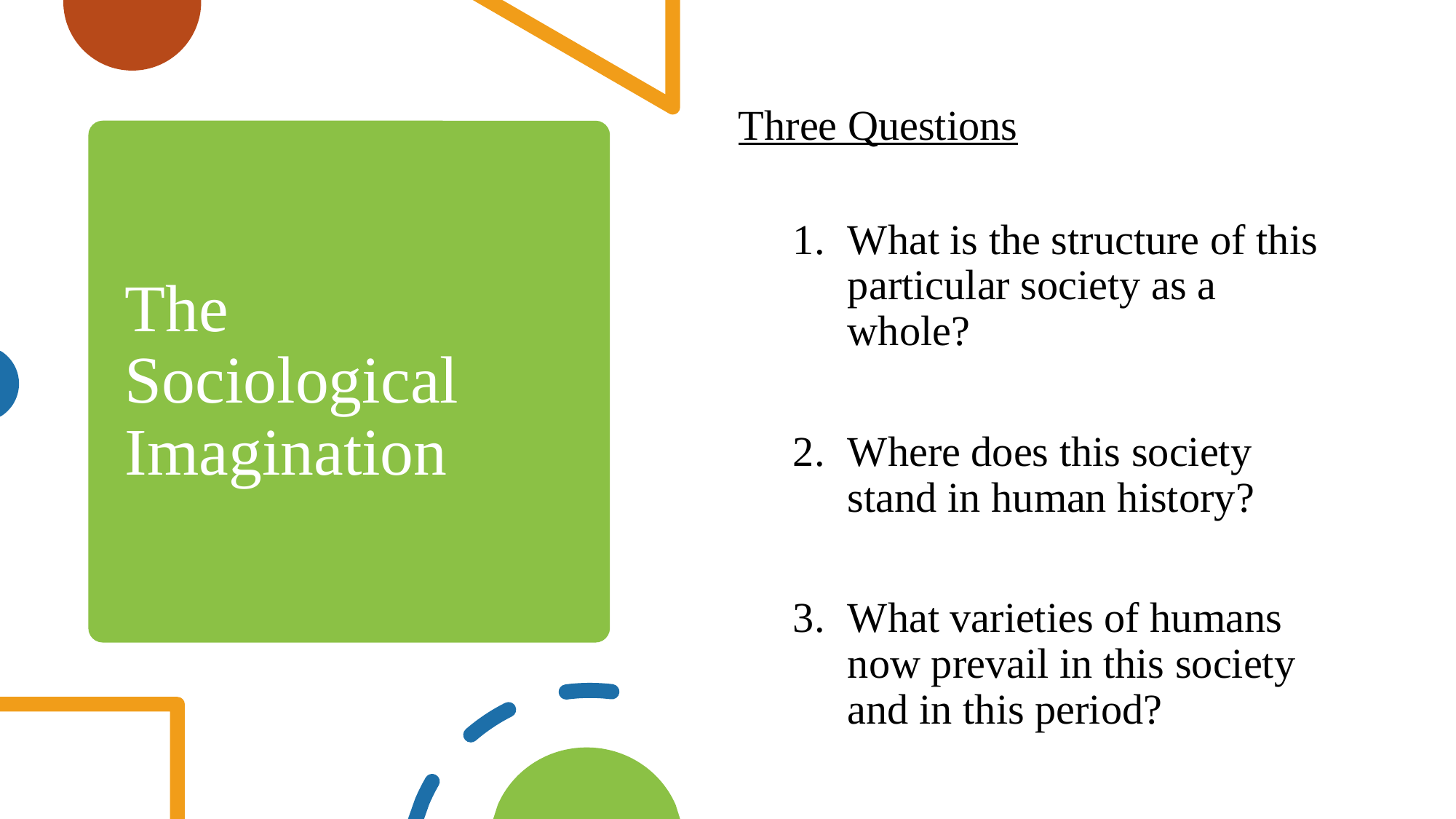

Three Questions

What is the structure of this particular society as a whole?

Where does this society stand in human history?

What varieties of humans now prevail in this society and in this period?

# The Sociological Imagination